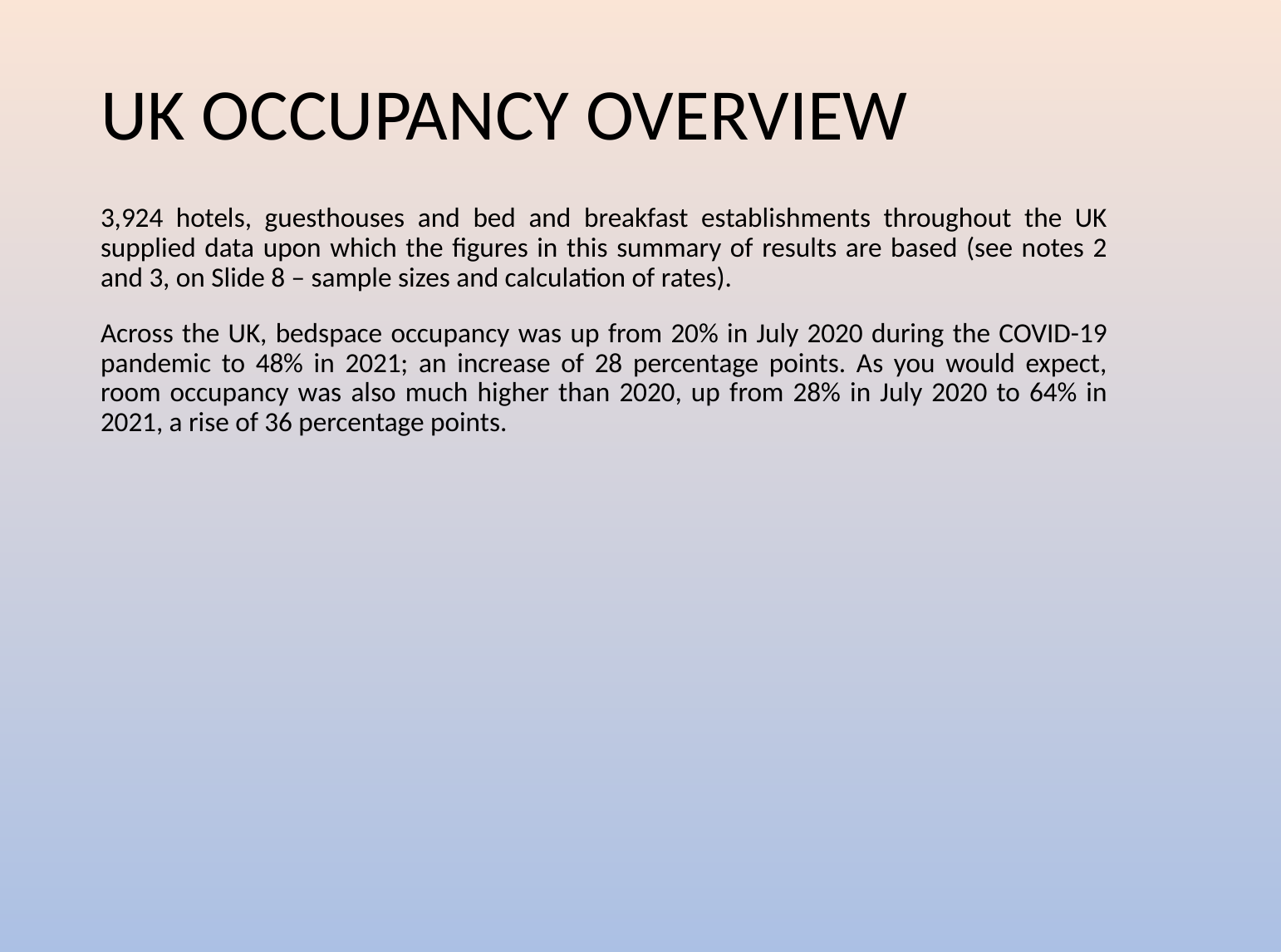

# UK OCCUPANCY OVERVIEW
3,924 hotels, guesthouses and bed and breakfast establishments throughout the UK supplied data upon which the figures in this summary of results are based (see notes 2 and 3, on Slide 8 – sample sizes and calculation of rates).

Across the UK, bedspace occupancy was up from 20% in July 2020 during the COVID-19 pandemic to 48% in 2021; an increase of 28 percentage points. As you would expect, room occupancy was also much higher than 2020, up from 28% in July 2020 to 64% in 2021, a rise of 36 percentage points.